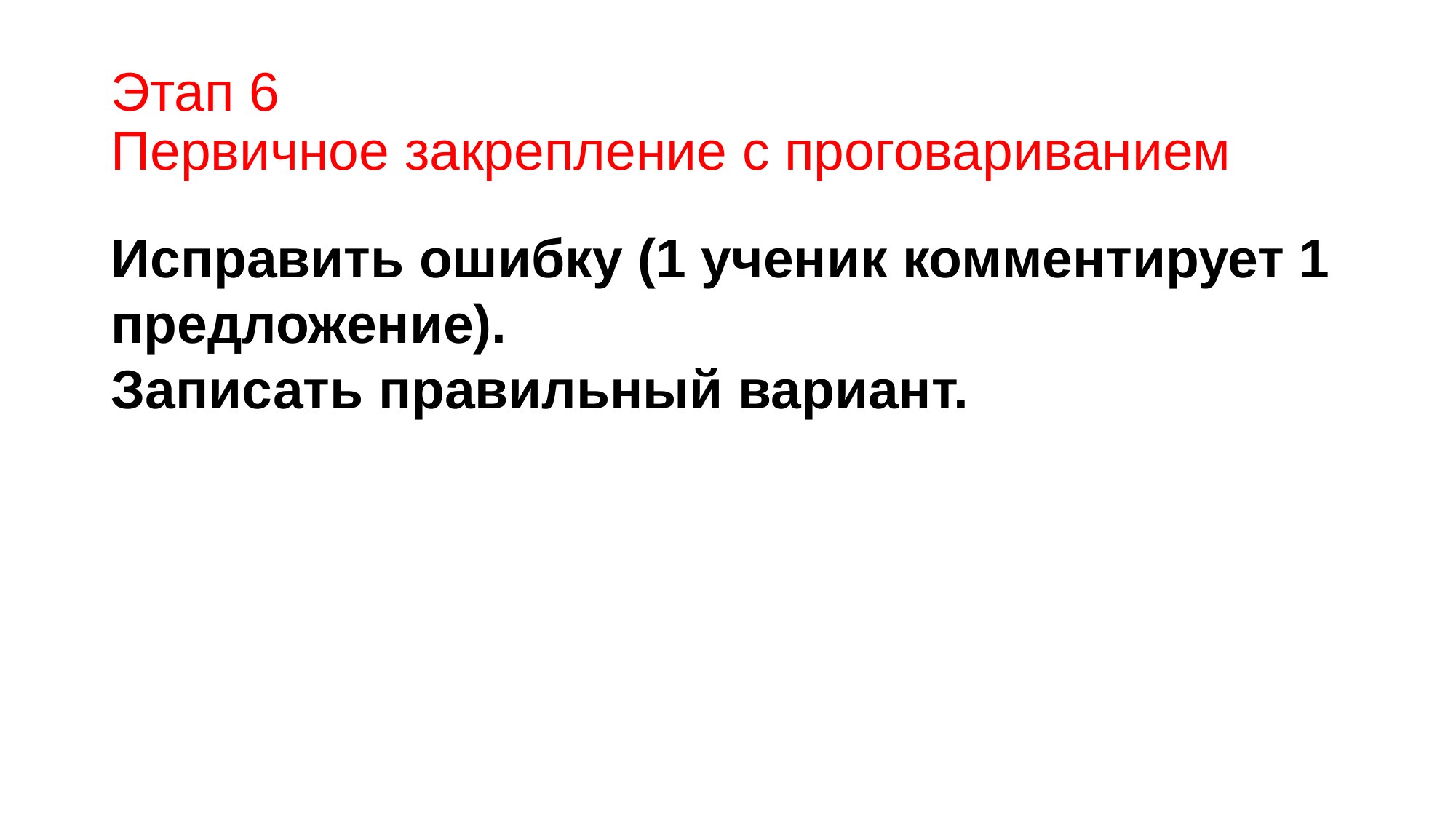

# Этап 6 Первичное закрепление с проговариванием
Исправить ошибку (1 ученик комментирует 1 предложение).
Записать правильный вариант.